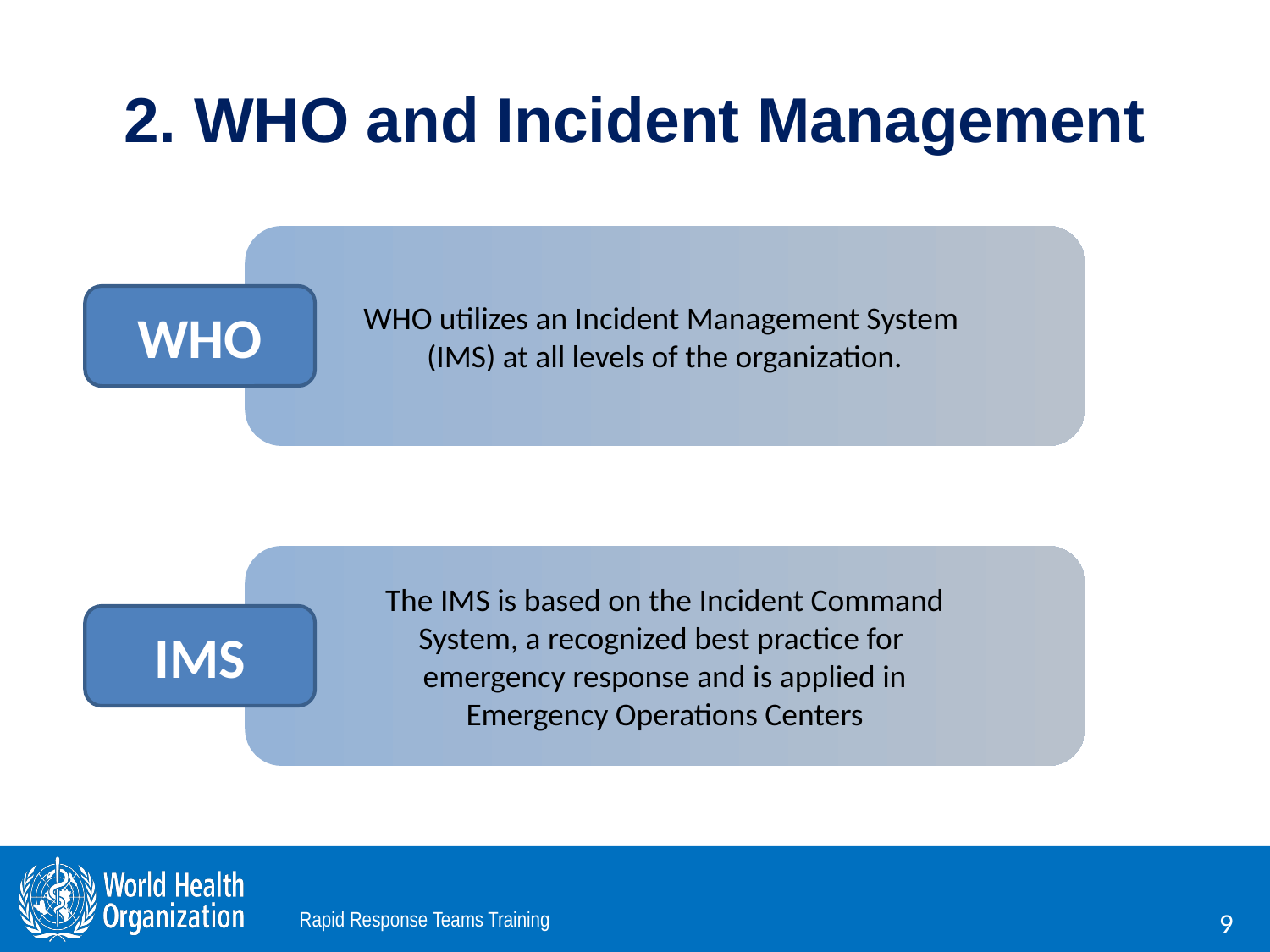

# 2. WHO and Incident Management
WHO utilizes an Incident Management System
(IMS) at all levels of the organization.
WHO
The IMS is based on the Incident Command
System, a recognized best practice for
emergency response and is applied in
Emergency Operations Centers
IMS